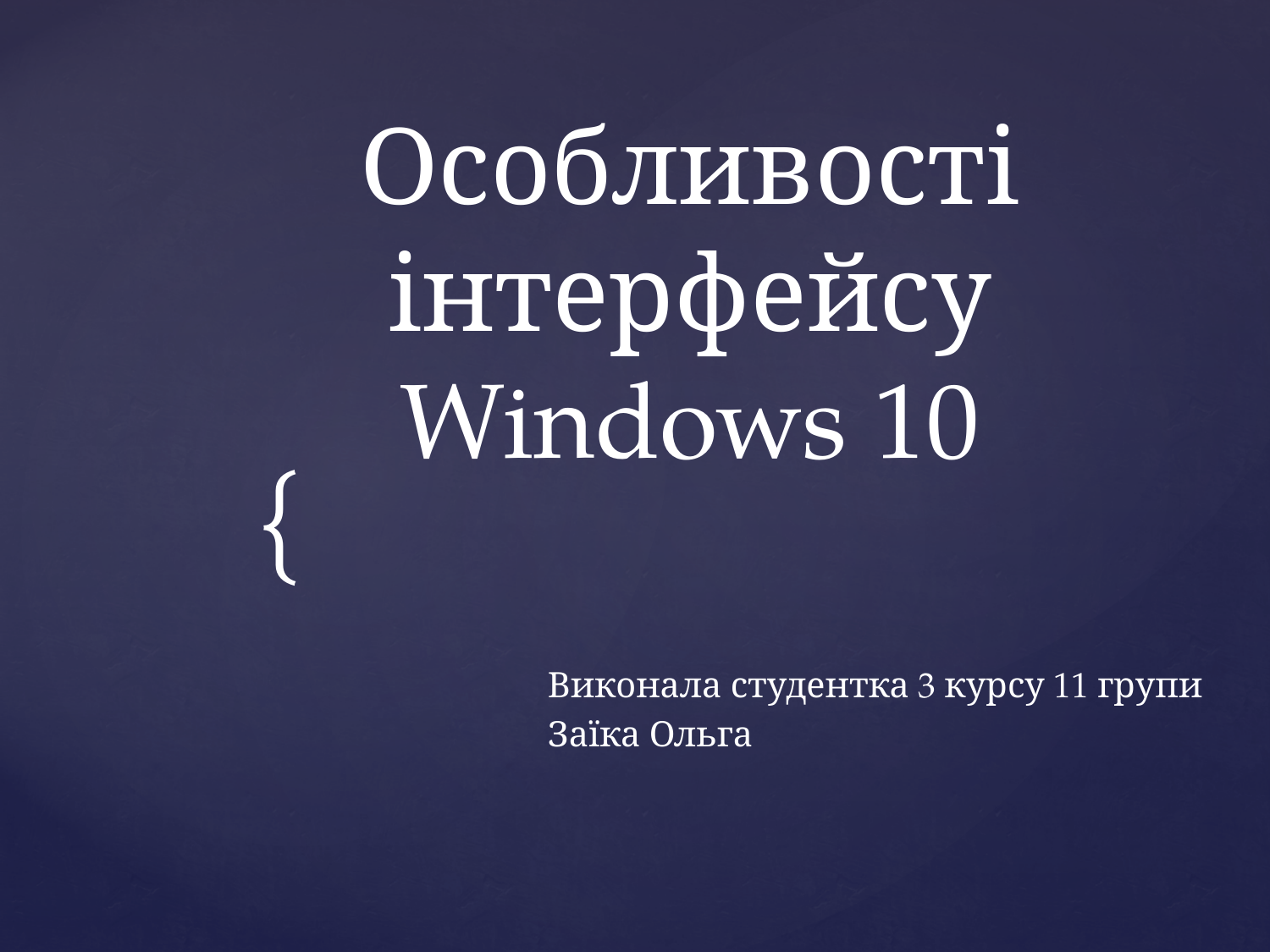

# Особливості інтерфейсу Windows 10
Виконала студентка 3 курсу 11 групи
Заїка Ольга